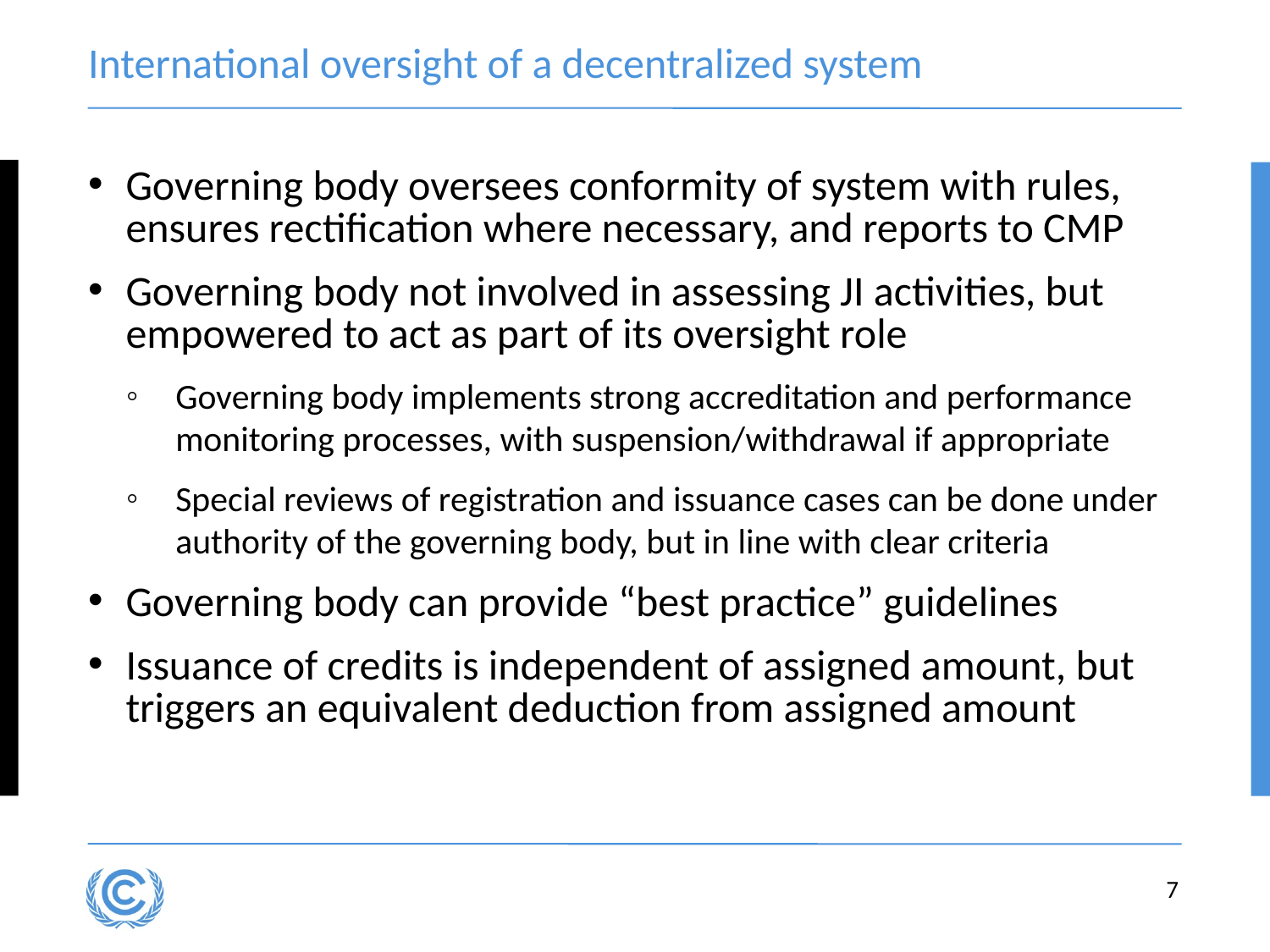

# International oversight of a decentralized system
Governing body oversees conformity of system with rules, ensures rectification where necessary, and reports to CMP
Governing body not involved in assessing JI activities, but empowered to act as part of its oversight role
Governing body implements strong accreditation and performance monitoring processes, with suspension/withdrawal if appropriate
Special reviews of registration and issuance cases can be done under authority of the governing body, but in line with clear criteria
Governing body can provide “best practice” guidelines
Issuance of credits is independent of assigned amount, but triggers an equivalent deduction from assigned amount

7